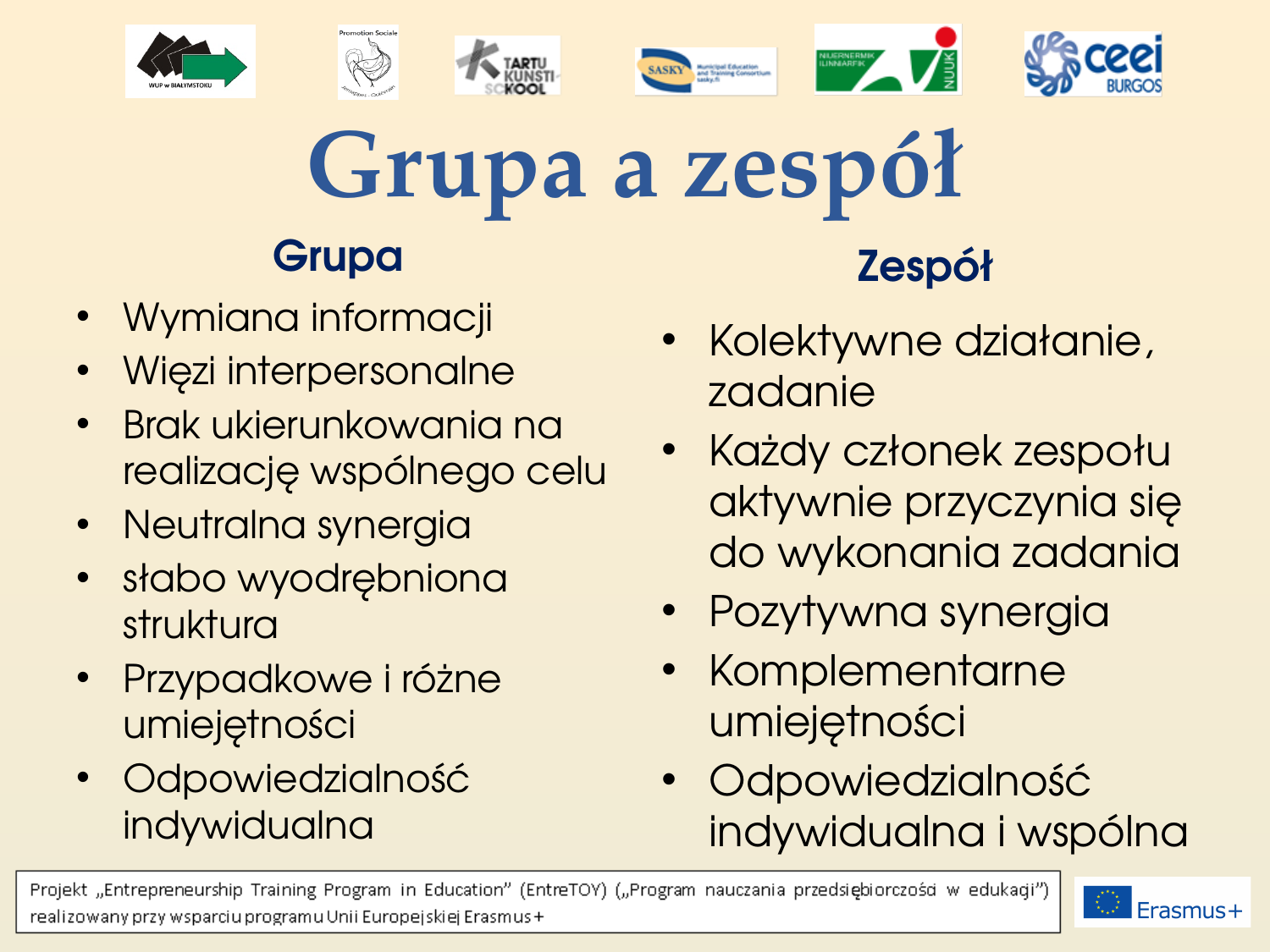

# Grupa a zespół
Grupa
Zespół
Wymiana informacji
Więzi interpersonalne
Brak ukierunkowania na realizację wspólnego celu
Neutralna synergia
słabo wyodrębniona struktura
Przypadkowe i różne umiejętności
Odpowiedzialność indywidualna
Kolektywne działanie, zadanie
Każdy członek zespołu aktywnie przyczynia się do wykonania zadania
Pozytywna synergia
Komplementarne umiejętności
Odpowiedzialność indywidualna i wspólna